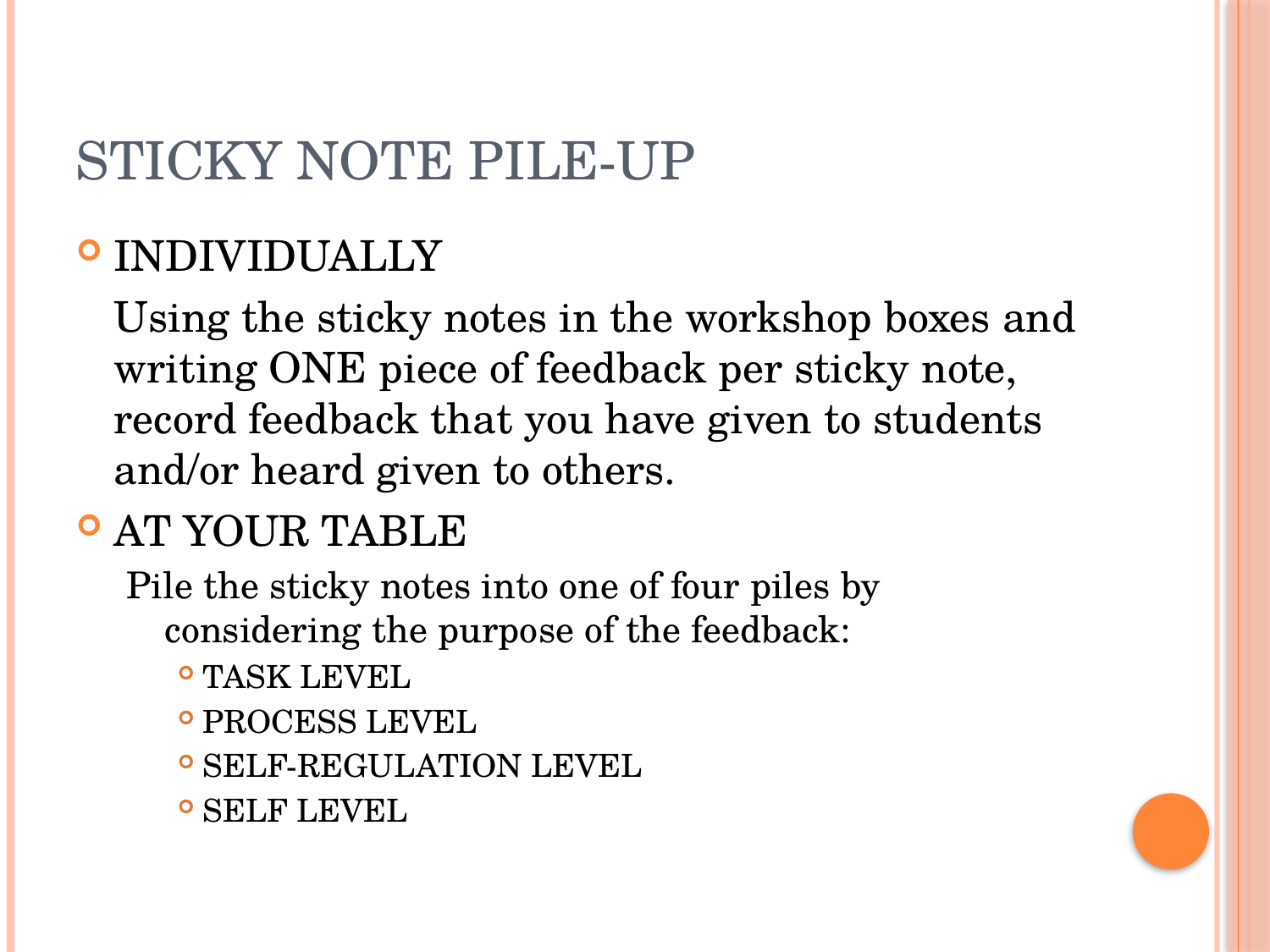

# Sticky note pile-up
INDIVIDUALLY
	Using the sticky notes in the workshop boxes and writing ONE piece of feedback per sticky note, record feedback that you have given to students and/or heard given to others.
AT YOUR TABLE
Pile the sticky notes into one of four piles by considering the purpose of the feedback:
TASK LEVEL
PROCESS LEVEL
SELF-REGULATION LEVEL
SELF LEVEL